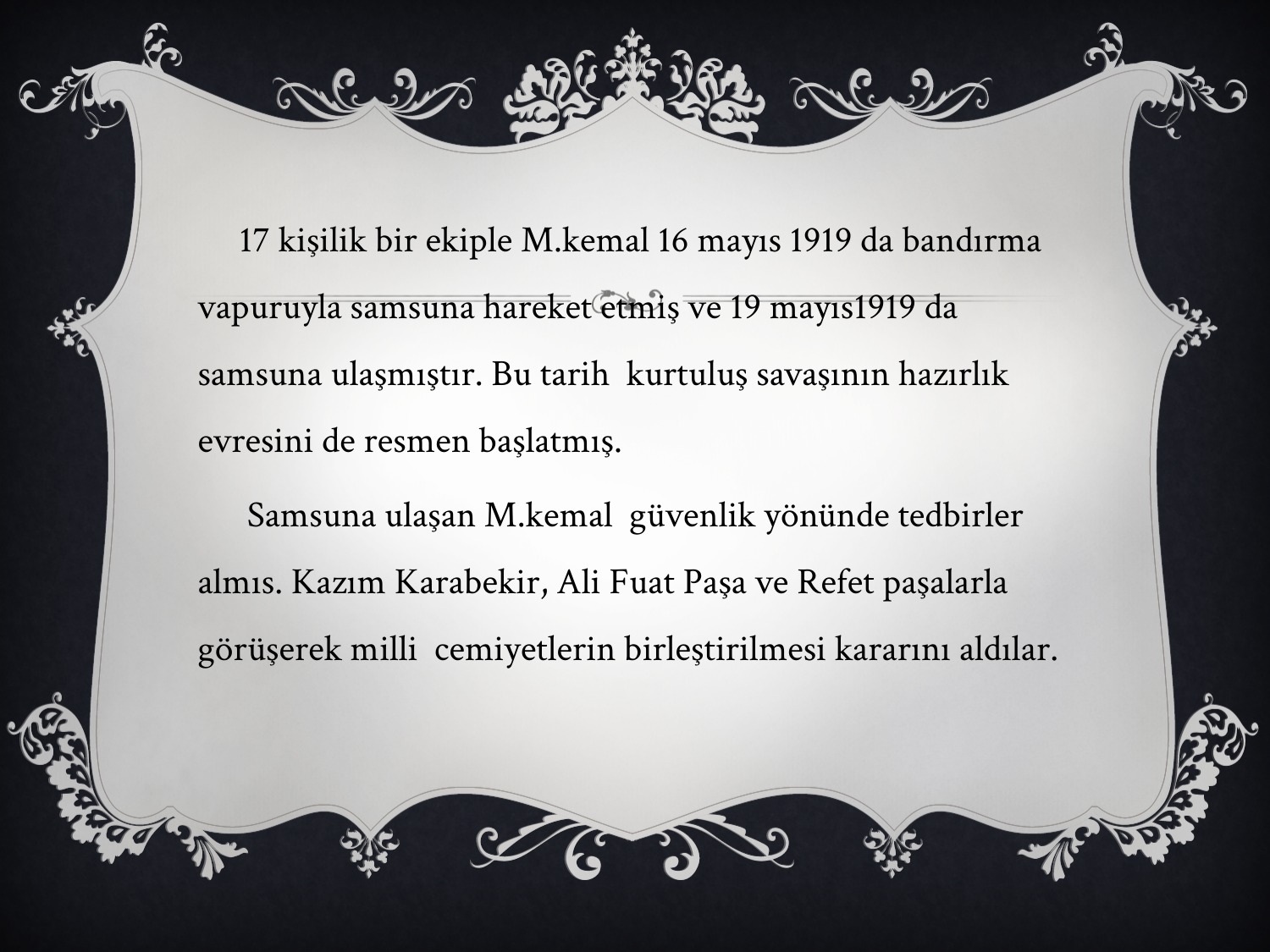

17 kişilik bir ekiple M.kemal 16 mayıs 1919 da bandırma vapuruyla samsuna hareket etmiş ve 19 mayıs1919 da samsuna ulaşmıştır. Bu tarih  kurtuluş savaşının hazırlık evresini de resmen başlatmış.
      Samsuna ulaşan M.kemal  güvenlik yönünde tedbirler almıs. Kazım Karabekir, Ali Fuat Paşa ve Refet paşalarla görüşerek milli  cemiyetlerin birleştirilmesi kararını aldılar.